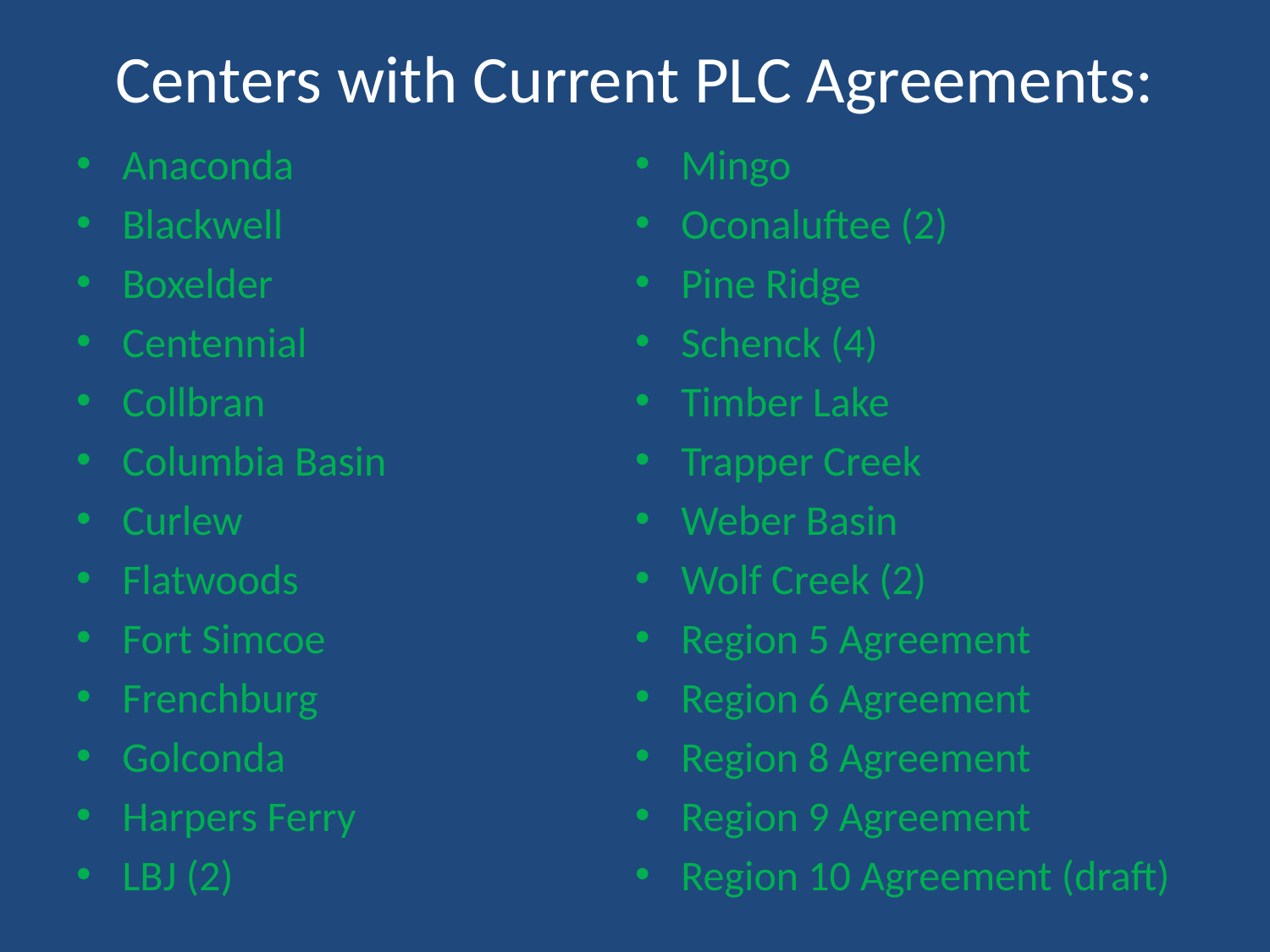

# Centers with Current PLC Agreements:
Anaconda
Blackwell
Boxelder
Centennial
Collbran
Columbia Basin
Curlew
Flatwoods
Fort Simcoe
Frenchburg
Golconda
Harpers Ferry
LBJ (2)
Mingo
Oconaluftee (2)
Pine Ridge
Schenck (4)
Timber Lake
Trapper Creek
Weber Basin
Wolf Creek (2)
Region 5 Agreement
Region 6 Agreement
Region 8 Agreement
Region 9 Agreement
Region 10 Agreement (draft)